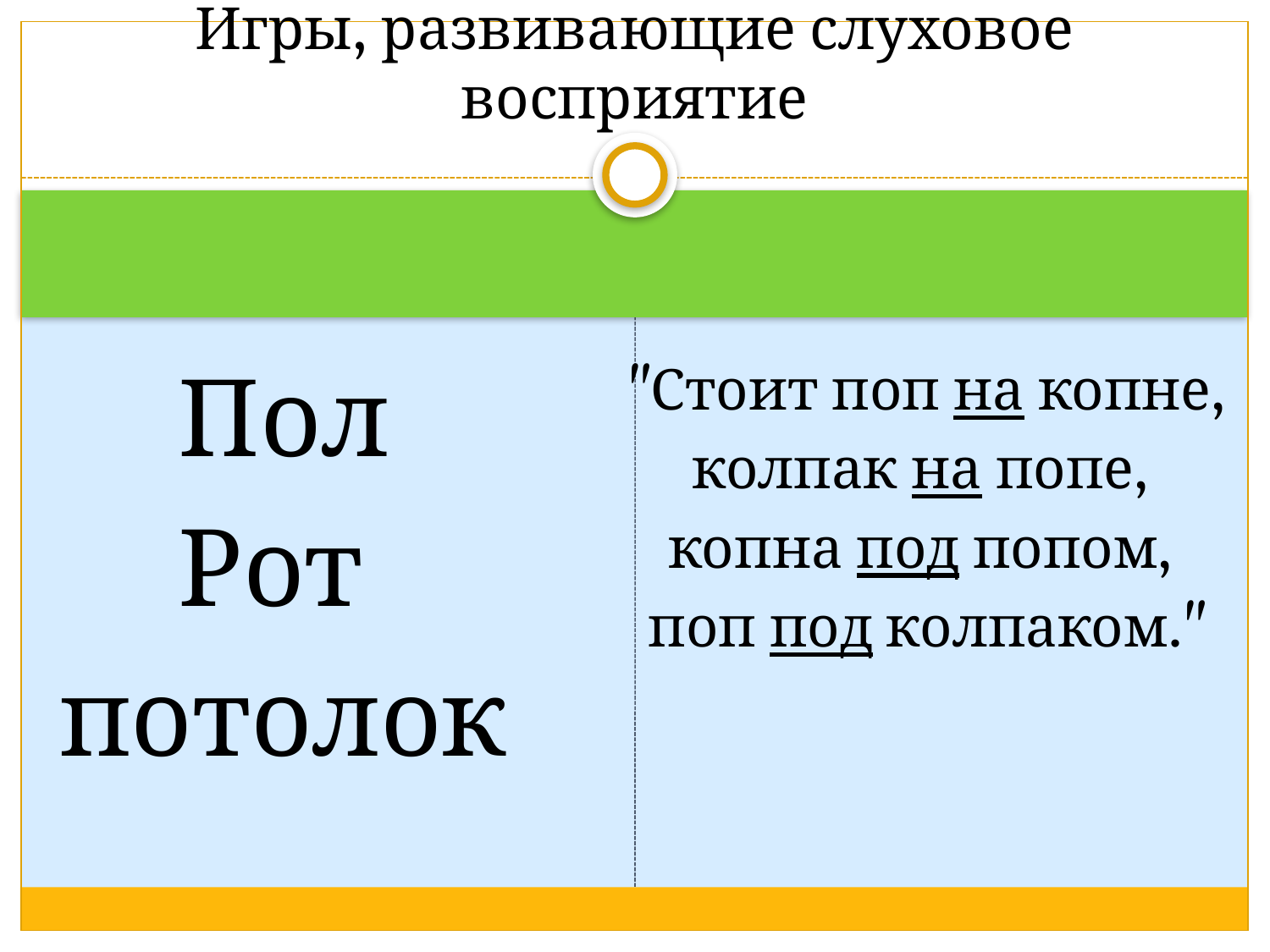

# Игры, развивающие слуховое восприятие

Пол
Рот
потолок
 "Стоит поп на копне,
колпак на попе,
копна под попом,
поп под колпаком."